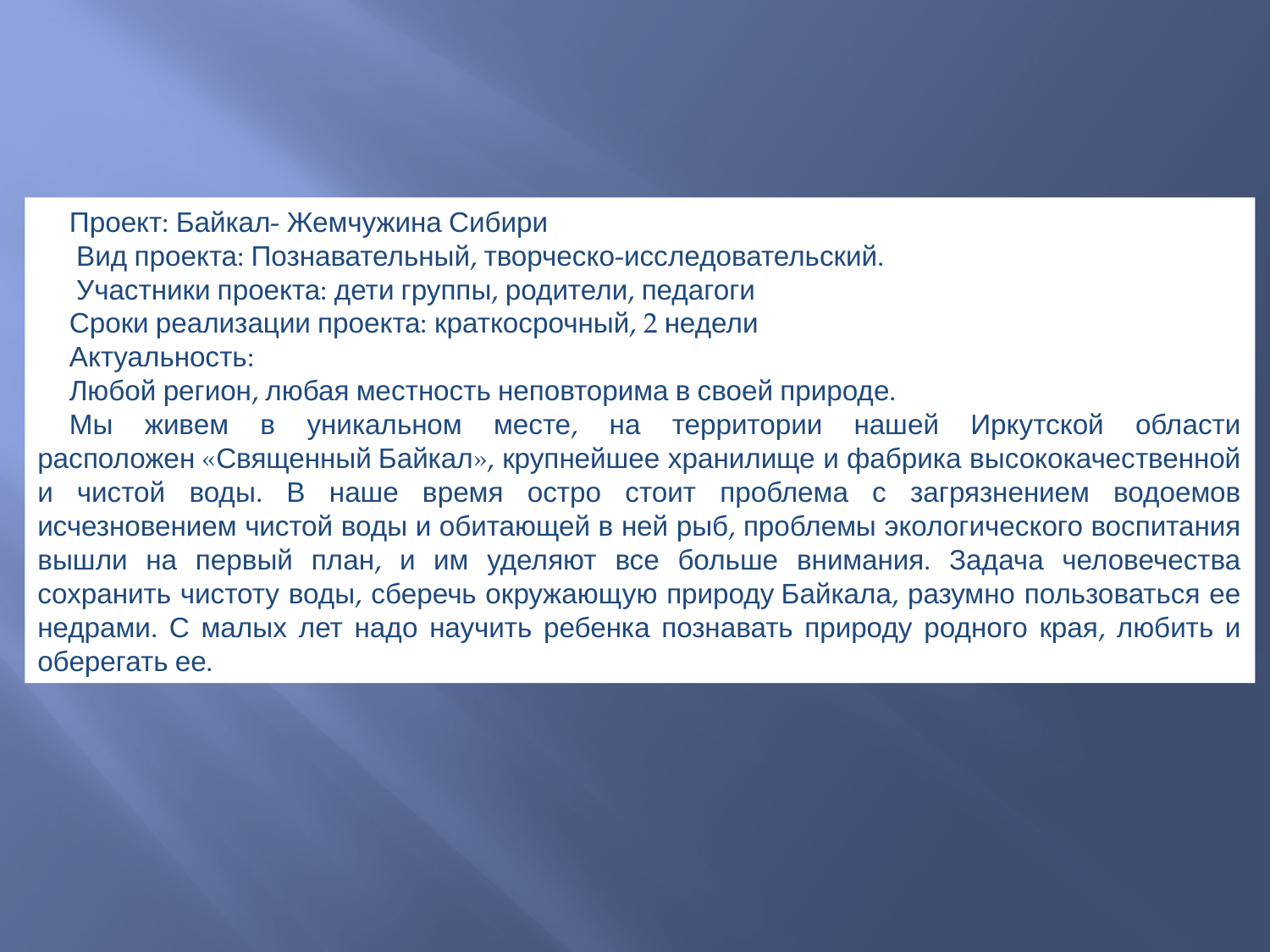

Проект: Байкал- Жемчужина Сибири
 Вид проекта: Познавательный, творческо-исследовательский.
 Участники проекта: дети группы, родители, педагоги
Сроки реализации проекта: краткосрочный, 2 недели
Актуальность:
Любой регион, любая местность неповторима в своей природе.
Мы живем в уникальном месте, на территории нашей Иркутской области расположен «Священный Байкал», крупнейшее хранилище и фабрика высококачественной и чистой воды. В наше время остро стоит проблема с загрязнением водоемов исчезновением чистой воды и обитающей в ней рыб, проблемы экологического воспитания вышли на первый план, и им уделяют все больше внимания. Задача человечества сохранить чистоту воды, сберечь окружающую природу Байкала, разумно пользоваться ее недрами. С малых лет надо научить ребенка познавать природу родного края, любить и оберегать ее.